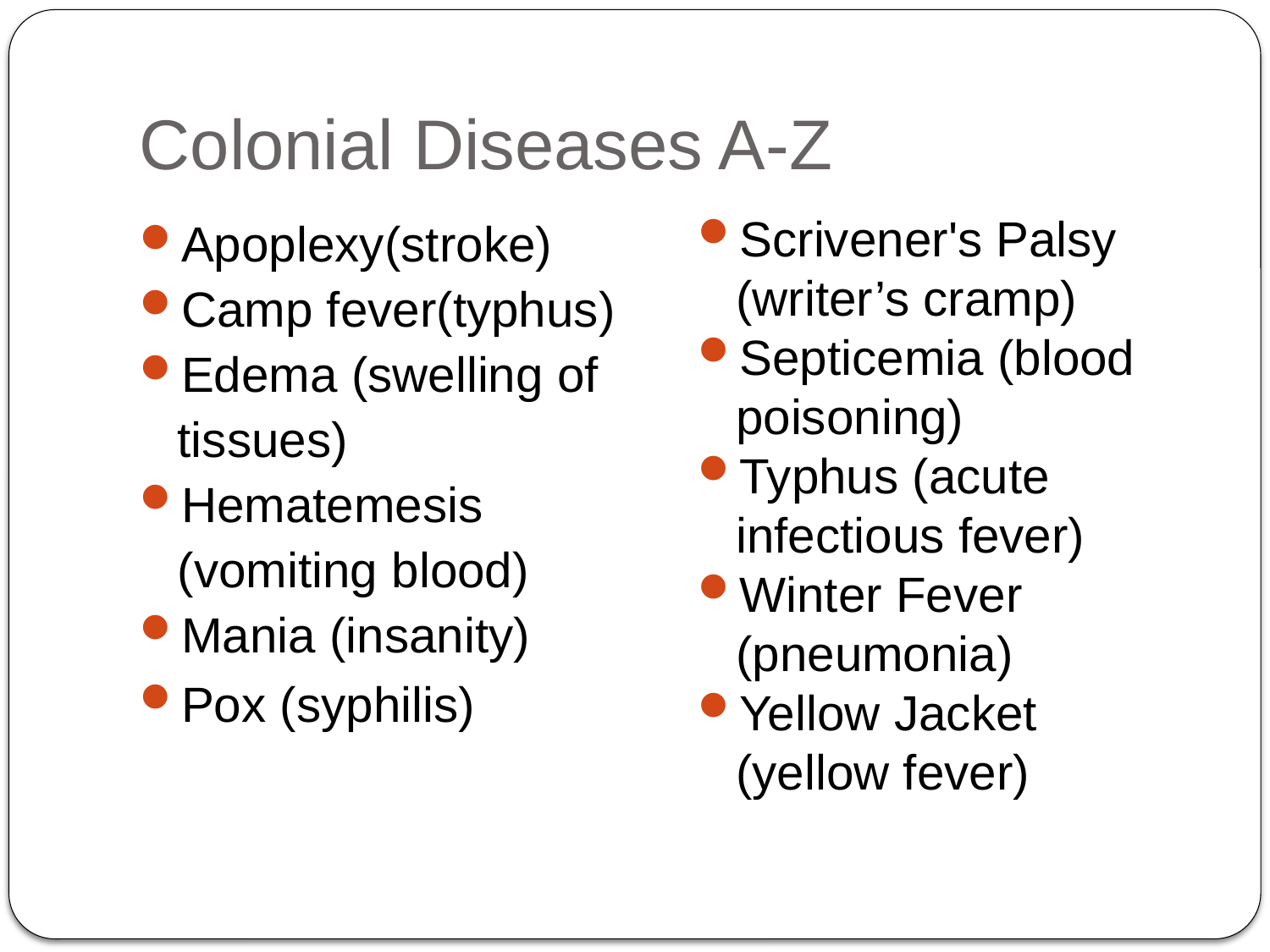

# Colonial Diseases A-Z
Apoplexy(stroke)
Camp fever(typhus)
Edema (swelling of tissues)
Hematemesis (vomiting blood)
Mania (insanity)
Pox (syphilis)

Scrivener's Palsy (writer’s cramp)
Septicemia (blood poisoning)
Typhus (acute infectious fever)
Winter Fever (pneumonia)
Yellow Jacket (yellow fever)